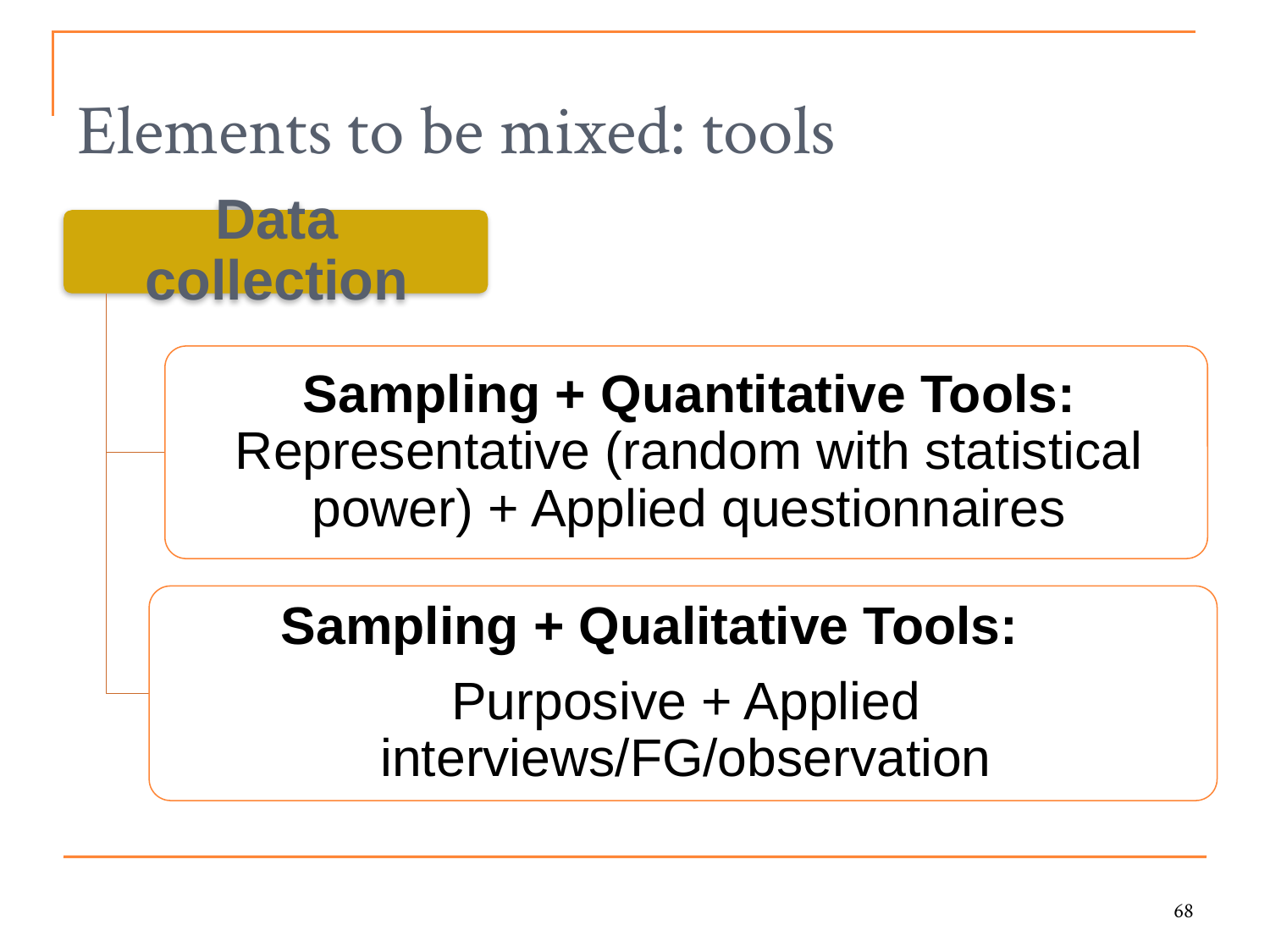

# Elements to be mixed: tools
Data collection
Sampling + Qualitative Tools:
Purposive + Applied interviews/FG/observation
Sampling + Quantitative Tools: Representative (random with statistical power) + Applied questionnaires
68